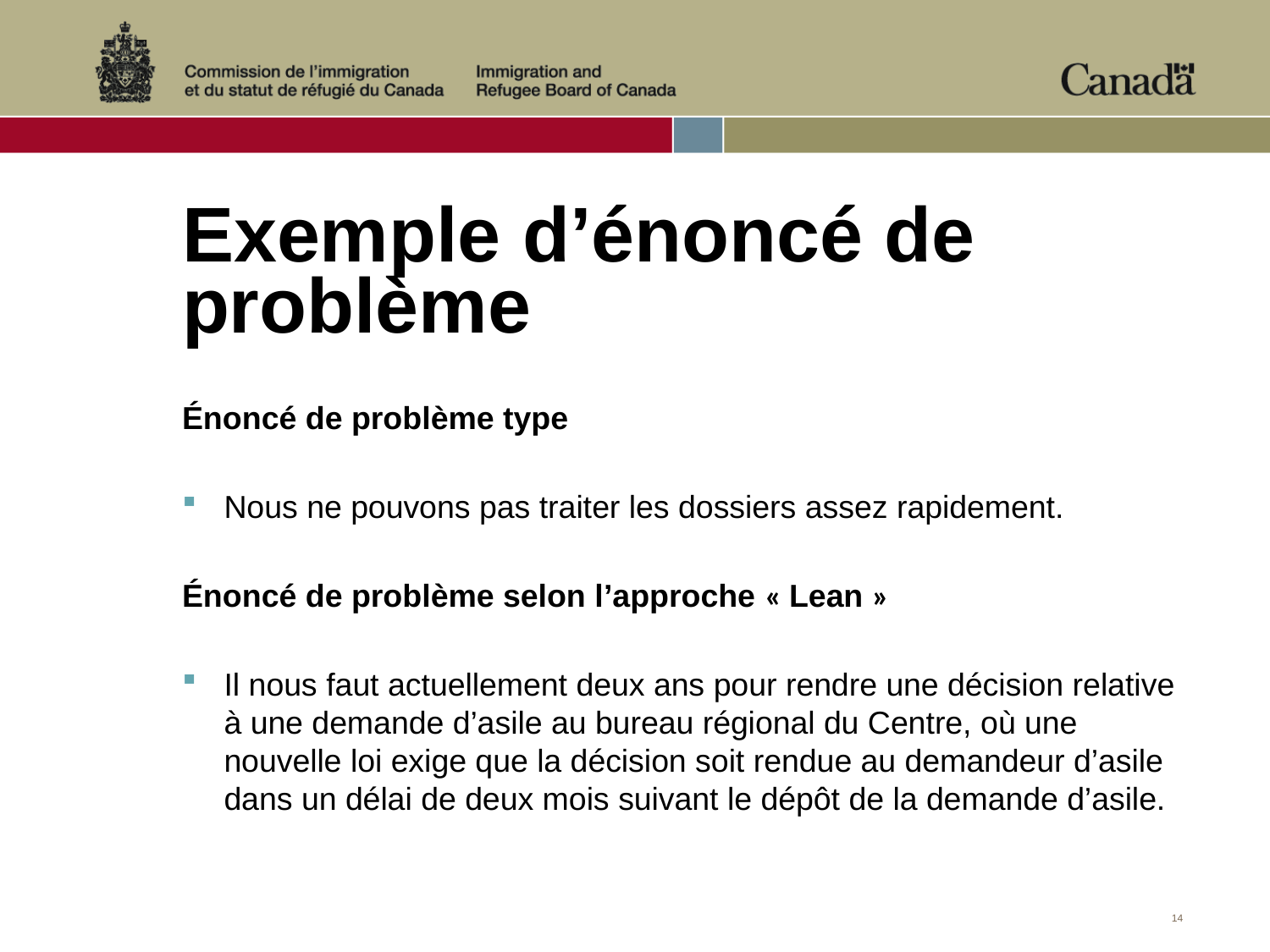

# Exemple d’énoncé de problème
Énoncé de problème type

Nous ne pouvons pas traiter les dossiers assez rapidement.

Énoncé de problème selon l’approche « Lean »

Il nous faut actuellement deux ans pour rendre une décision relative à une demande d’asile au bureau régional du Centre, où une nouvelle loi exige que la décision soit rendue au demandeur d’asile dans un délai de deux mois suivant le dépôt de la demande d’asile.

14